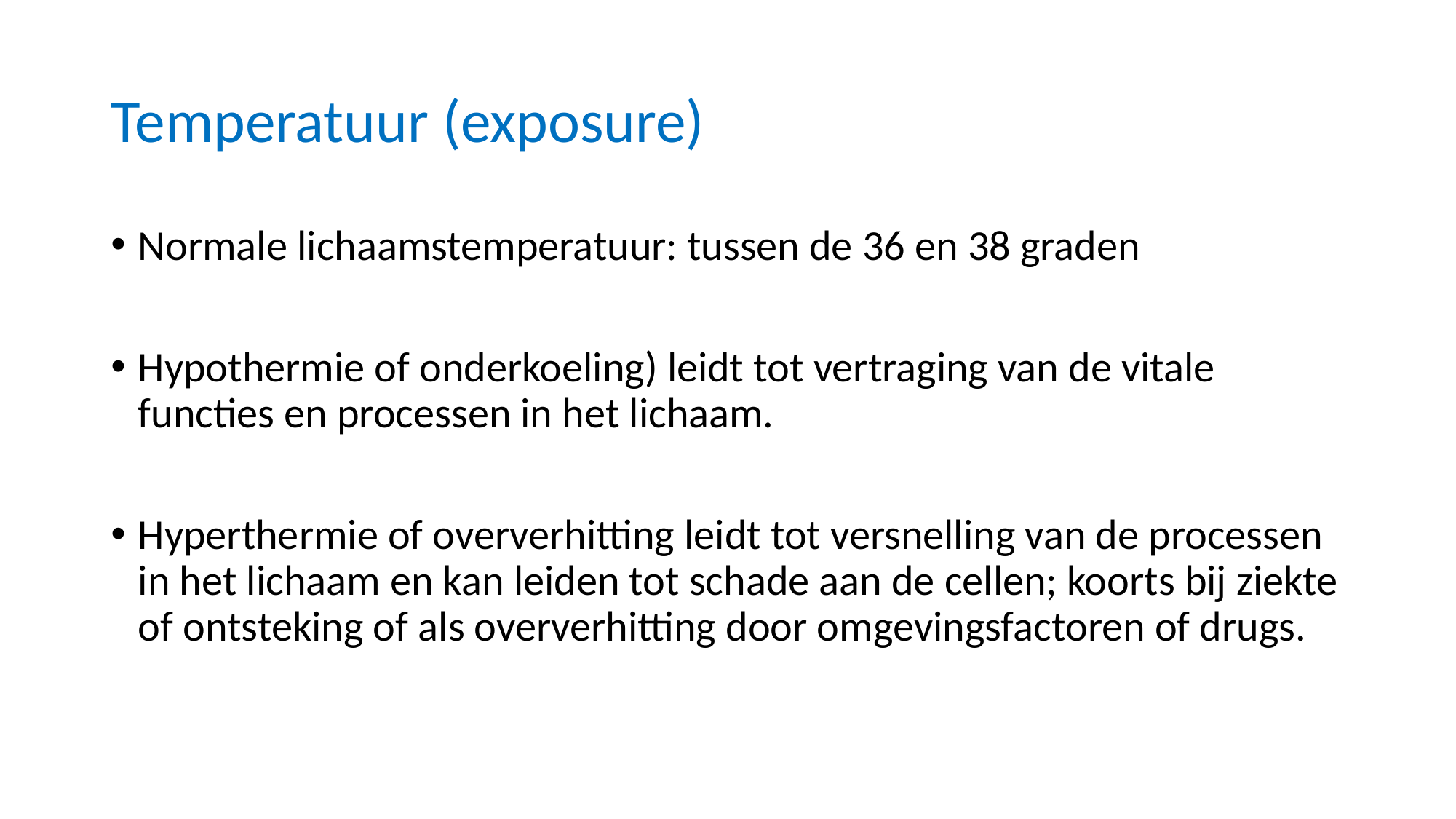

# Temperatuur (exposure)
Normale lichaamstemperatuur: tussen de 36 en 38 graden

Hypothermie of onderkoeling) leidt tot vertraging van de vitale functies en processen in het lichaam.

Hyperthermie of oververhitting leidt tot versnelling van de processen in het lichaam en kan leiden tot schade aan de cellen; koorts bij ziekte of ontsteking of als oververhitting door omgevingsfactoren of drugs.